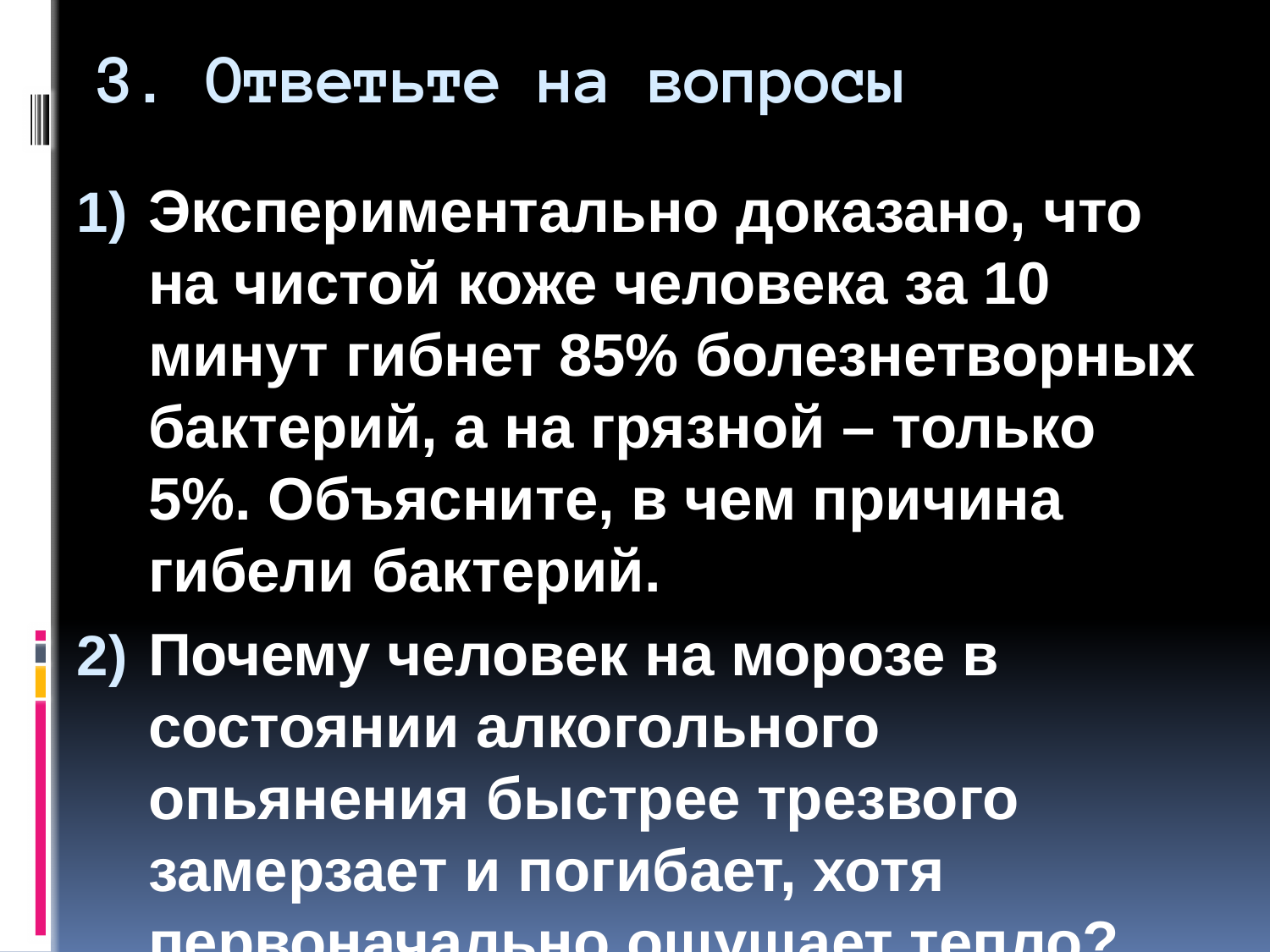

# 3. Ответьте на вопросы
Экспериментально доказано, что на чистой коже человека за 10 минут гибнет 85% болезнетворных бактерий, а на грязной – только 5%. Объясните, в чем причина гибели бактерий.
Почему человек на морозе в состоянии алкогольного опьянения быстрее трезвого замерзает и погибает, хотя первоначально ощущает тепло?